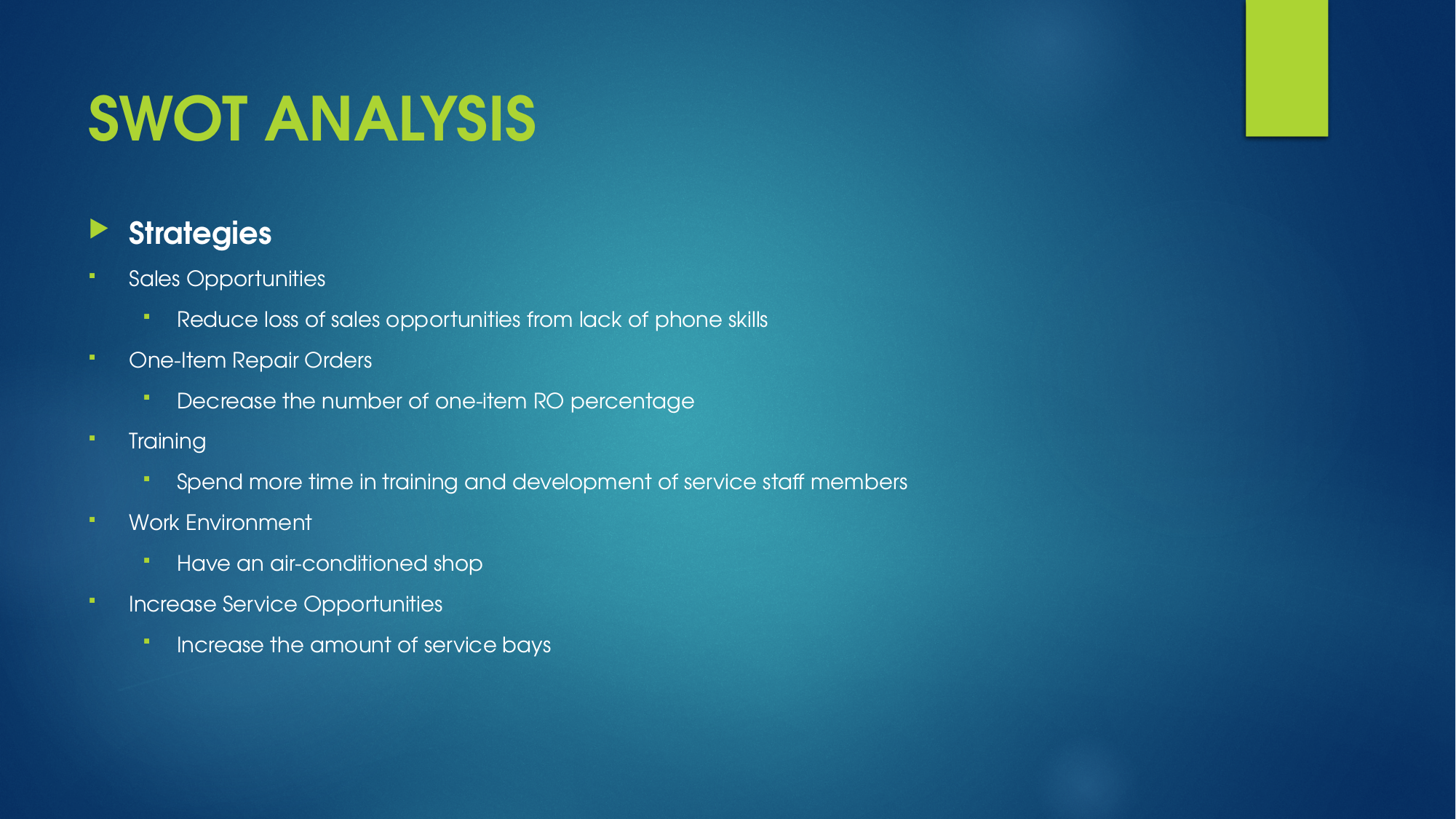

# SWOT ANALYSIS
Strategies
Sales Opportunities
Reduce loss of sales opportunities from lack of phone skills
One-Item Repair Orders
Decrease the number of one-item RO percentage
Training
Spend more time in training and development of service staff members
Work Environment
Have an air-conditioned shop
Increase Service Opportunities
Increase the amount of service bays